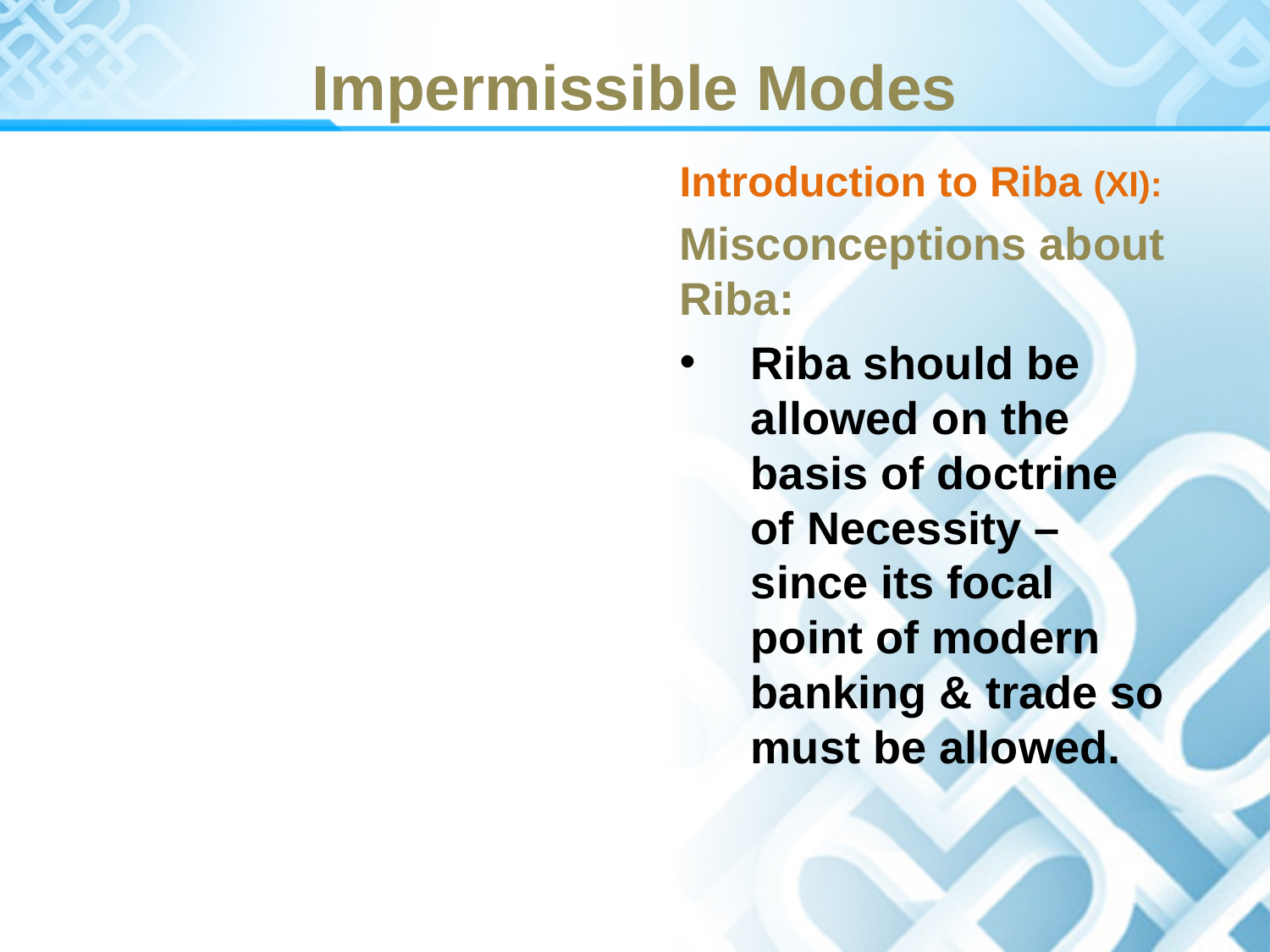

Impermissible Modes
Introduction to Riba (XI):
Misconceptions about Riba:
Riba should be allowed on the basis of doctrine of Necessity – since its focal point of modern banking & trade so must be allowed.